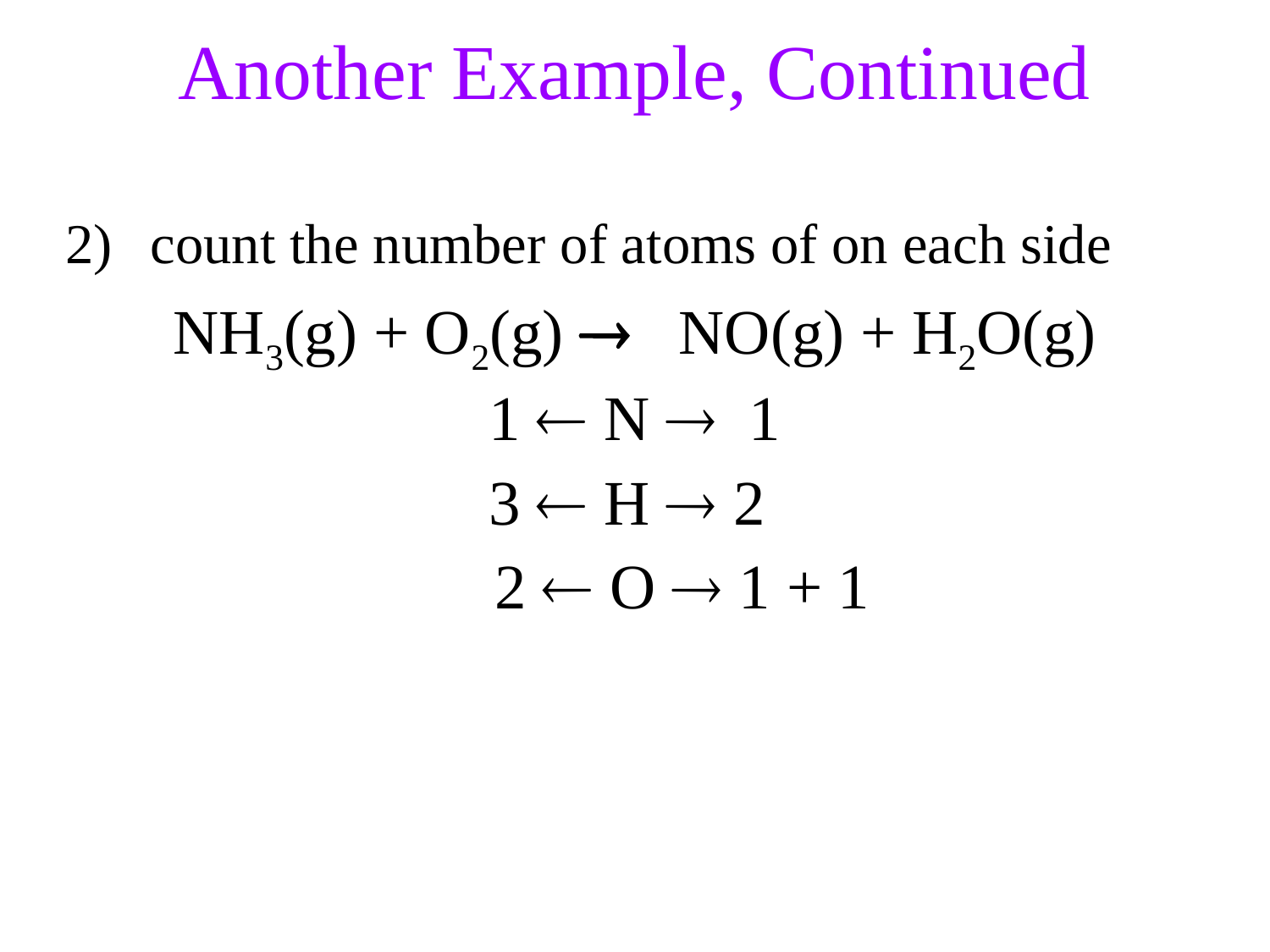

Another Example, Continued

count the number of atoms of on each side
NH3(g) + O2(g) →  NO(g) + H2O(g)
1 ← N → 1
3 ← H → 2
      2 ← O → 1 + 1